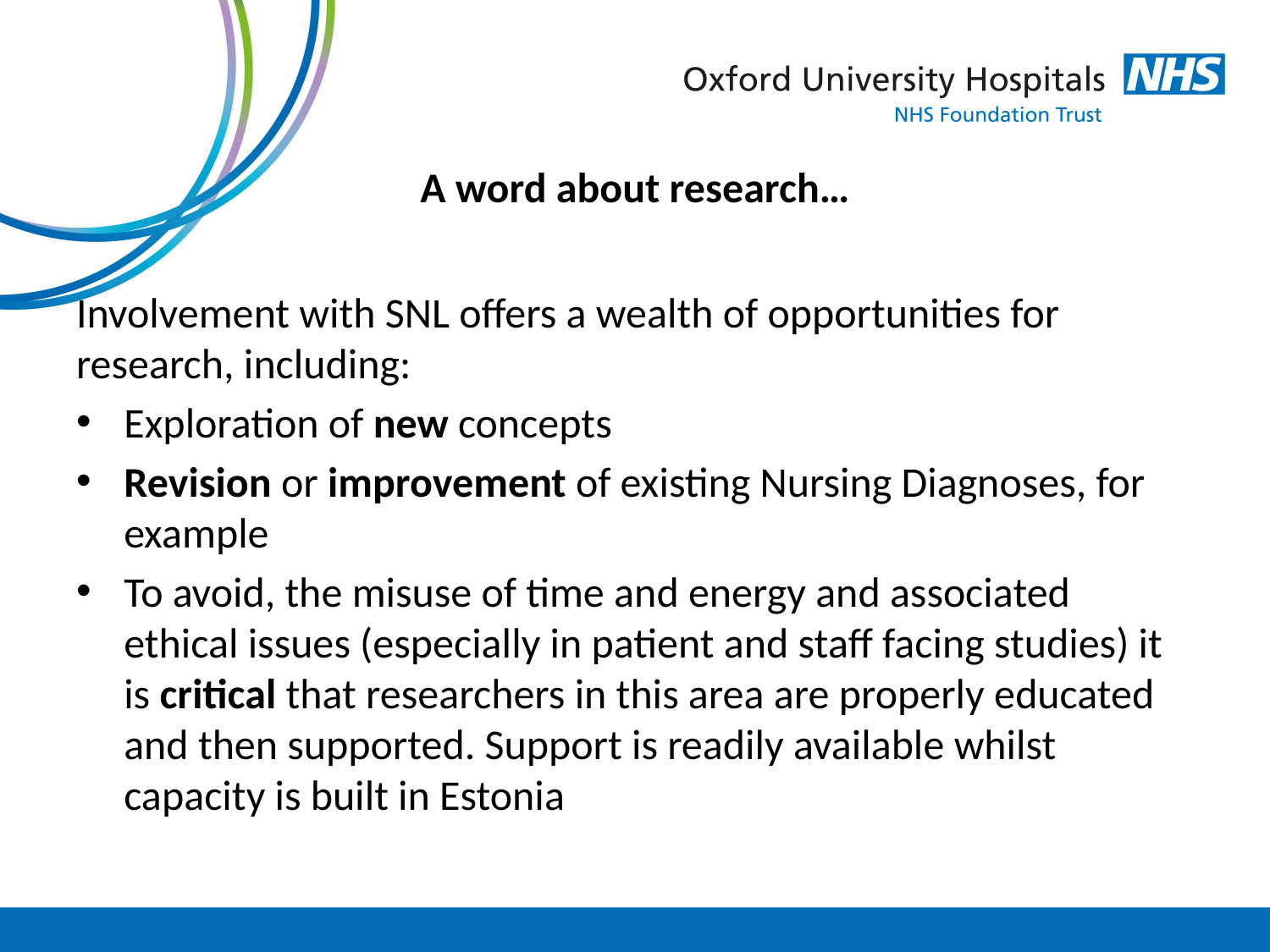

# A word about research…
Involvement with SNL offers a wealth of opportunities for research, including:
Exploration of new concepts
Revision or improvement of existing Nursing Diagnoses, for example
To avoid, the misuse of time and energy and associated ethical issues (especially in patient and staff facing studies) it is critical that researchers in this area are properly educated and then supported. Support is readily available whilst capacity is built in Estonia